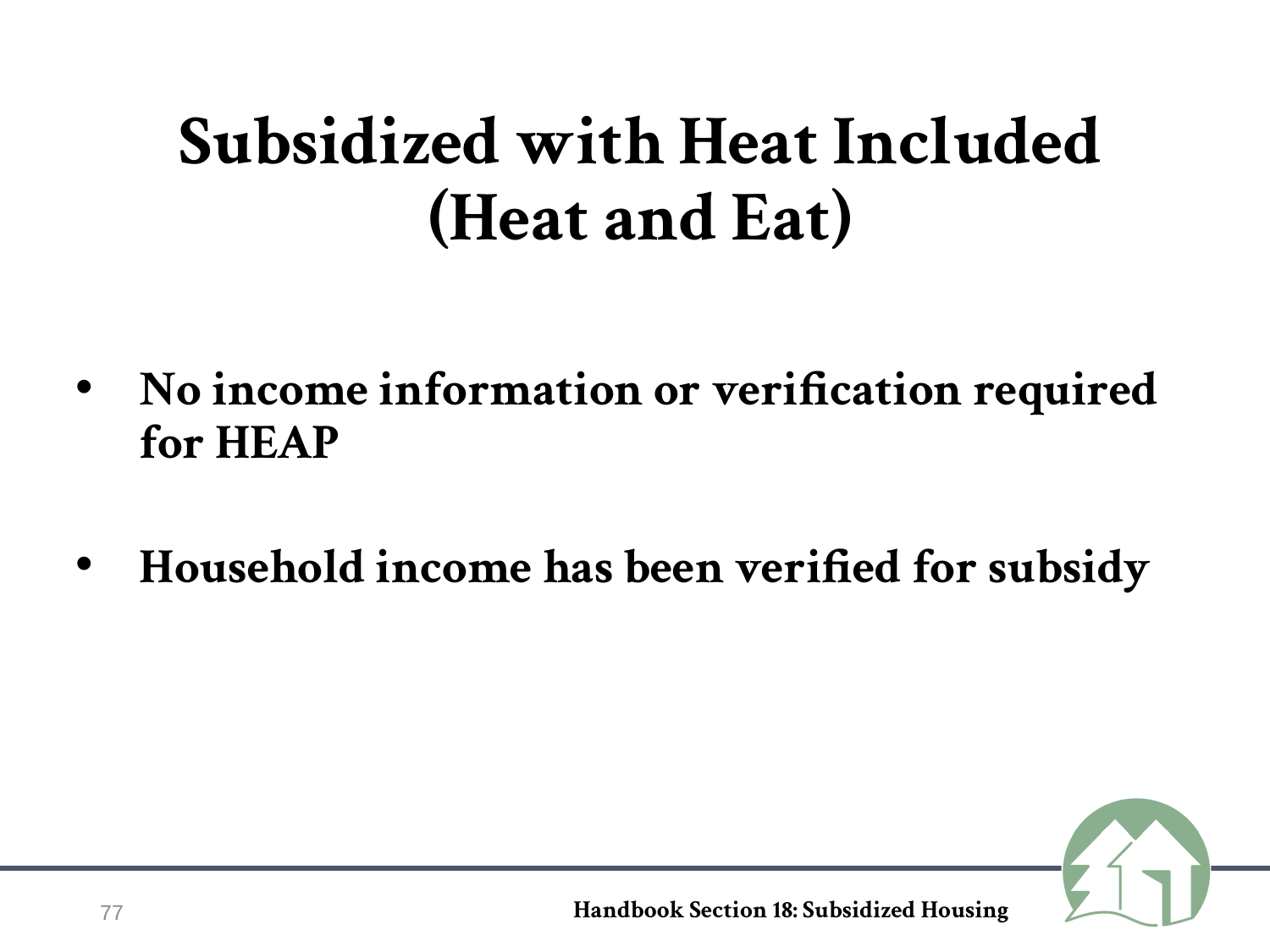

77
Subsidized with Heat Included
(Heat and Eat)
No income information or verification required for HEAP
Household income has been verified for subsidy

Handbook Section 18: Subsidized Housing